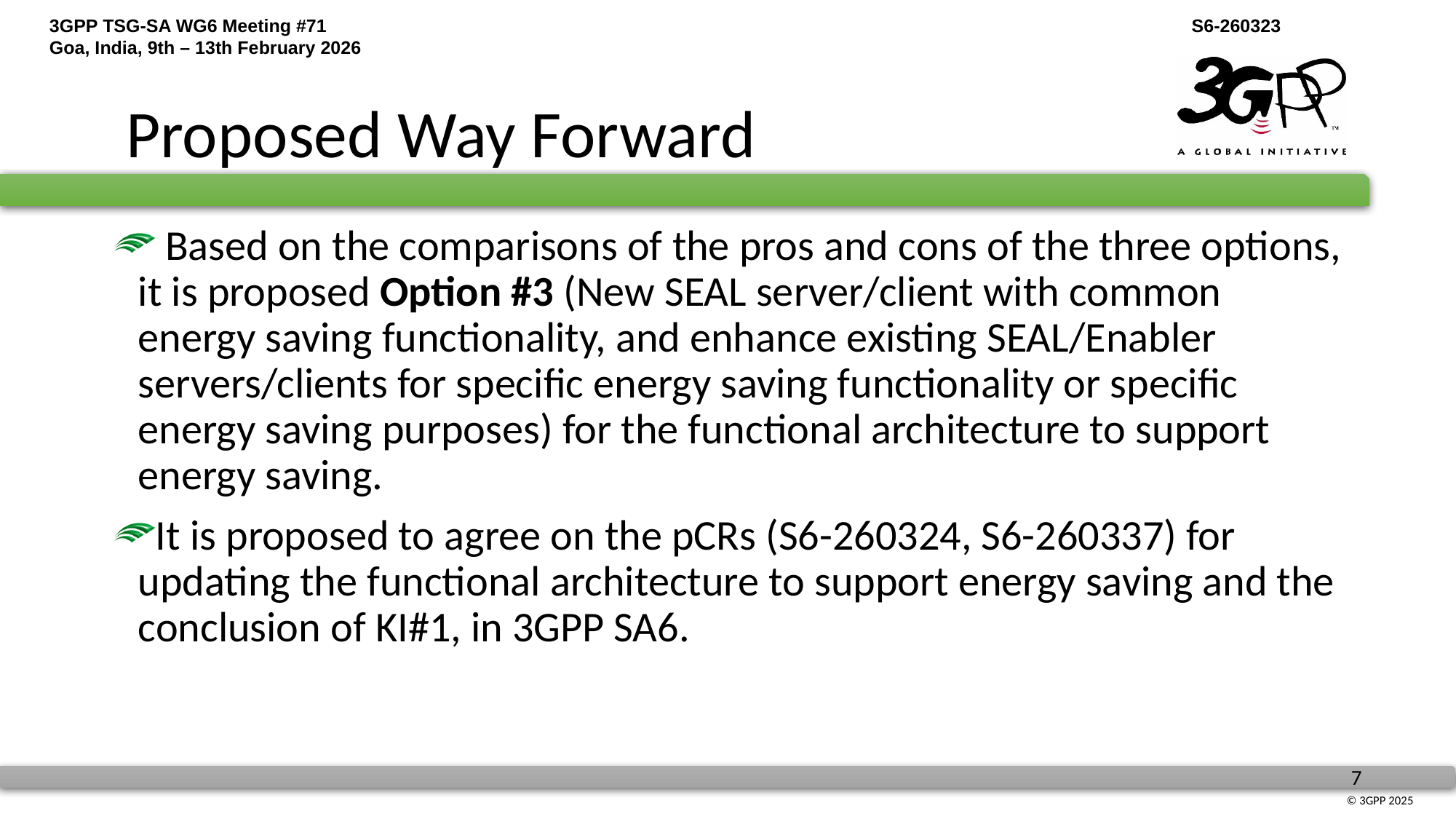

# Proposed Way Forward
 Based on the comparisons of the pros and cons of the three options, it is proposed Option #3 (New SEAL server/client with common energy saving functionality, and enhance existing SEAL/Enabler servers/clients for specific energy saving functionality or specific energy saving purposes) for the functional architecture to support energy saving.
It is proposed to agree on the pCRs (S6-260324, S6-260337) for updating the functional architecture to support energy saving and the conclusion of KI#1, in 3GPP SA6.